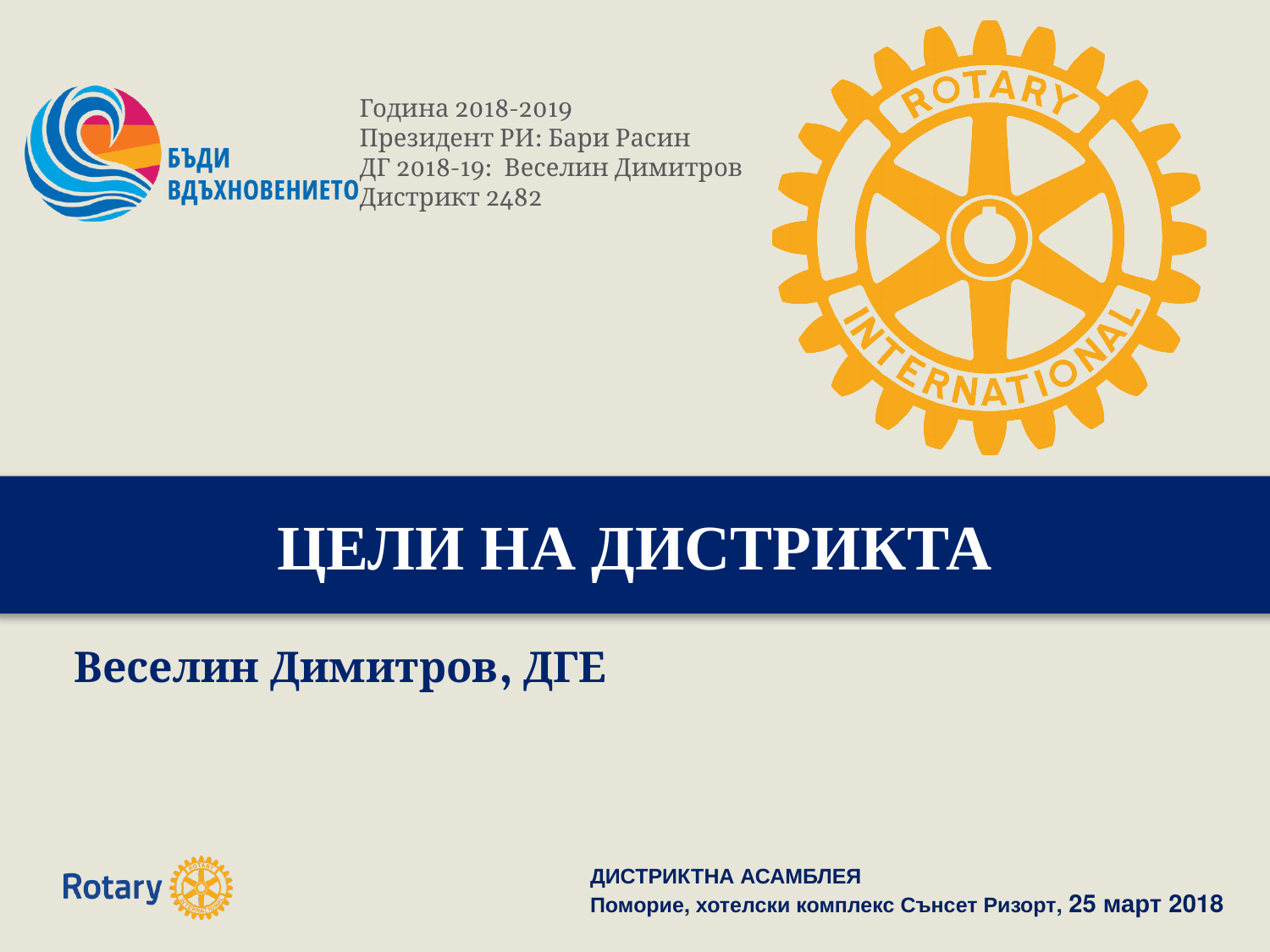

# ЦЕЛИ НА ДИСТРИКТА
Веселин Димитров, ДГЕ